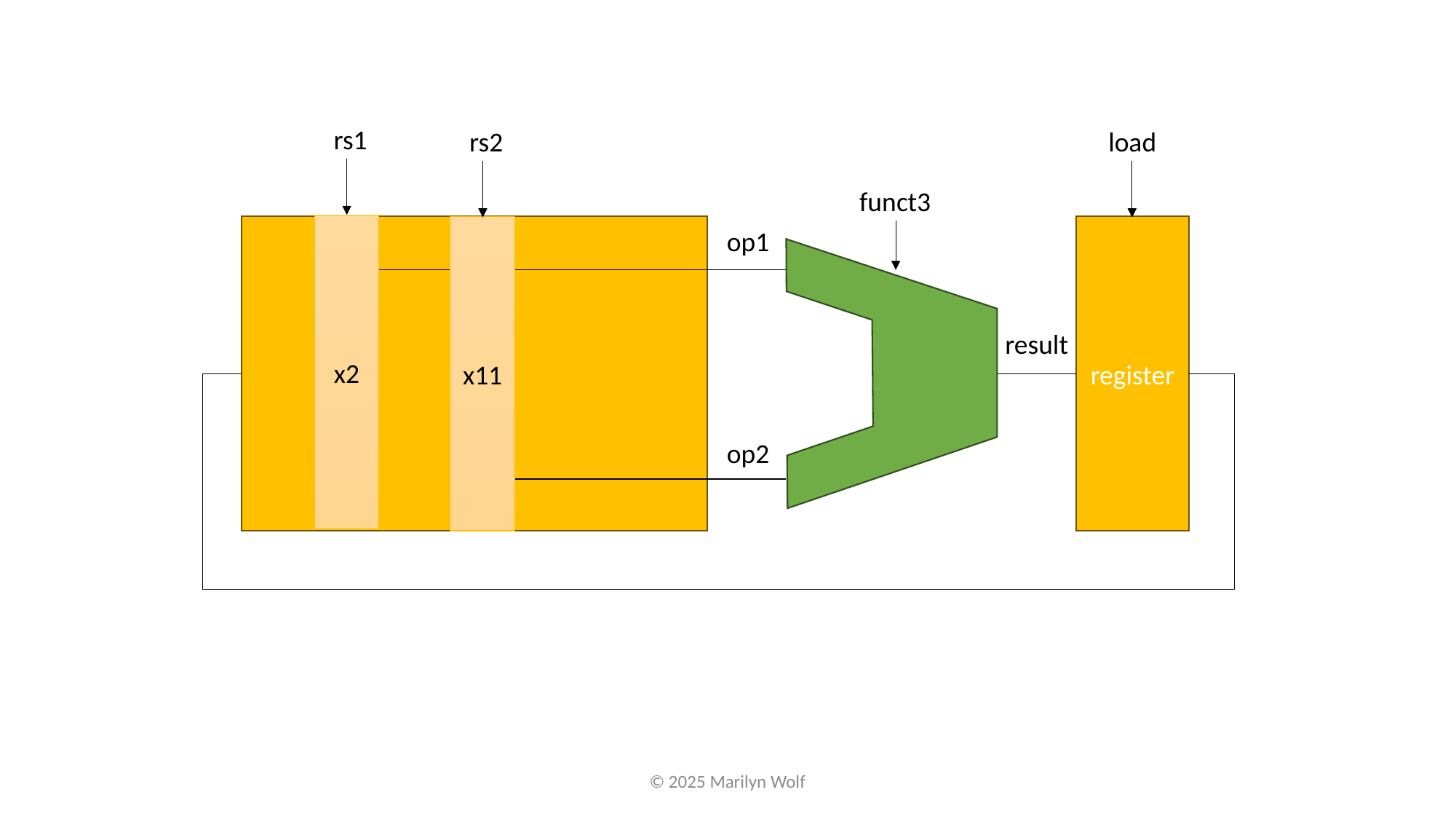

rs1
rs2
load
funct3
x2
x11

register
op1

result
op2
© 2025 Marilyn Wolf